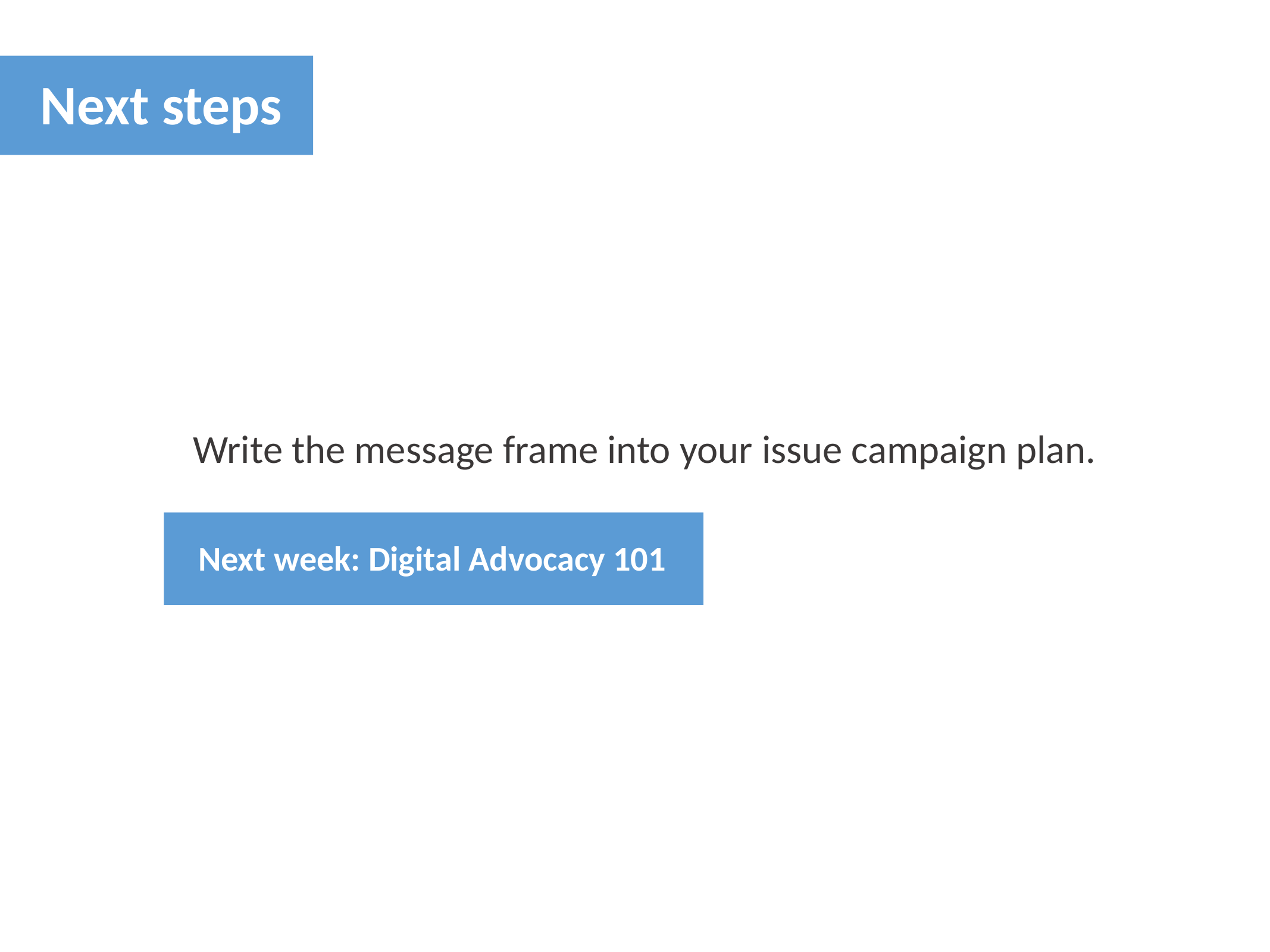

Next steps
Write the message frame into your issue campaign plan.

Next week: Digital Advocacy 101